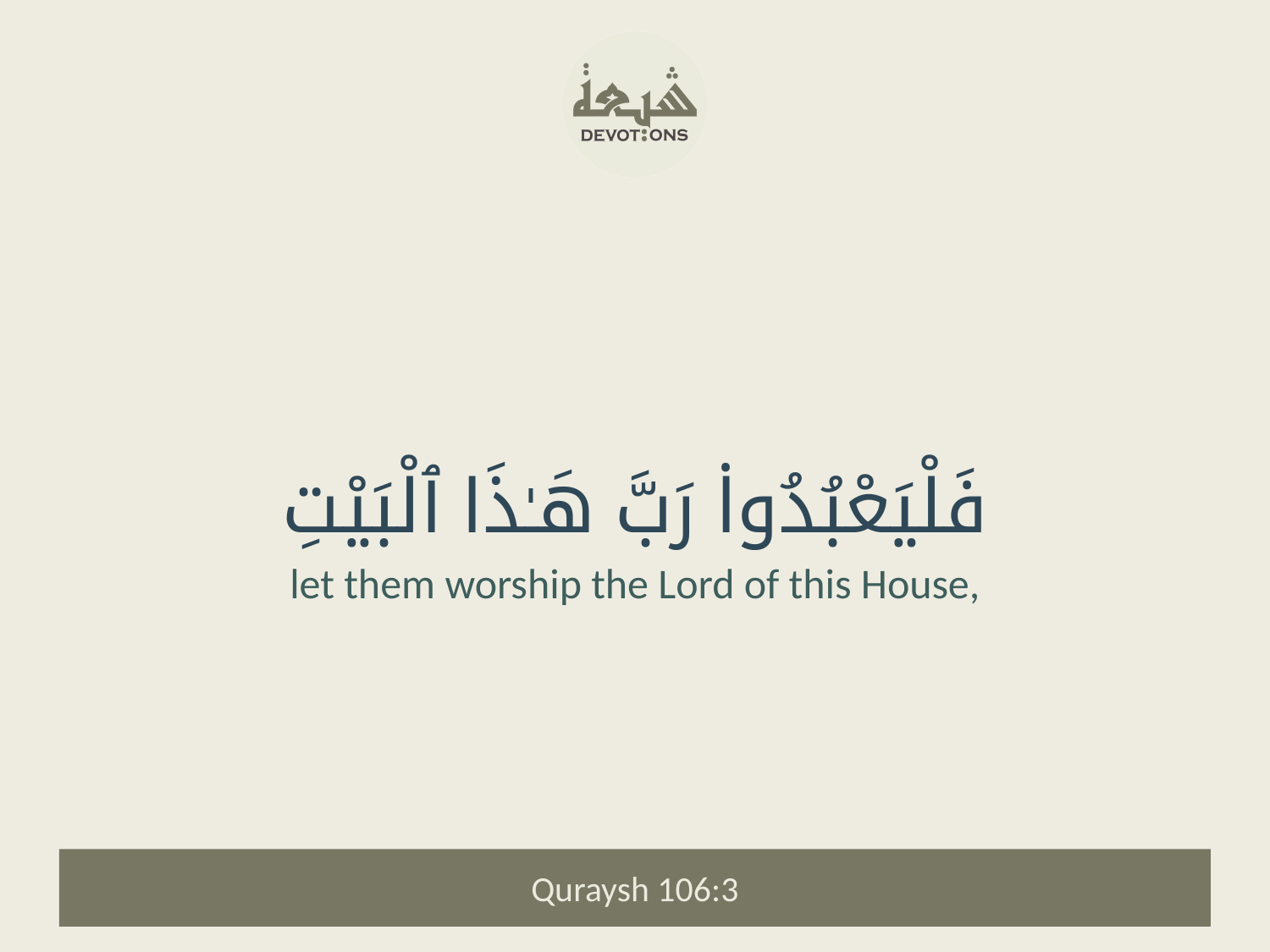

فَلْيَعْبُدُوا۟ رَبَّ هَـٰذَا ٱلْبَيْتِ
let them worship the Lord of this House,
Quraysh 106:3